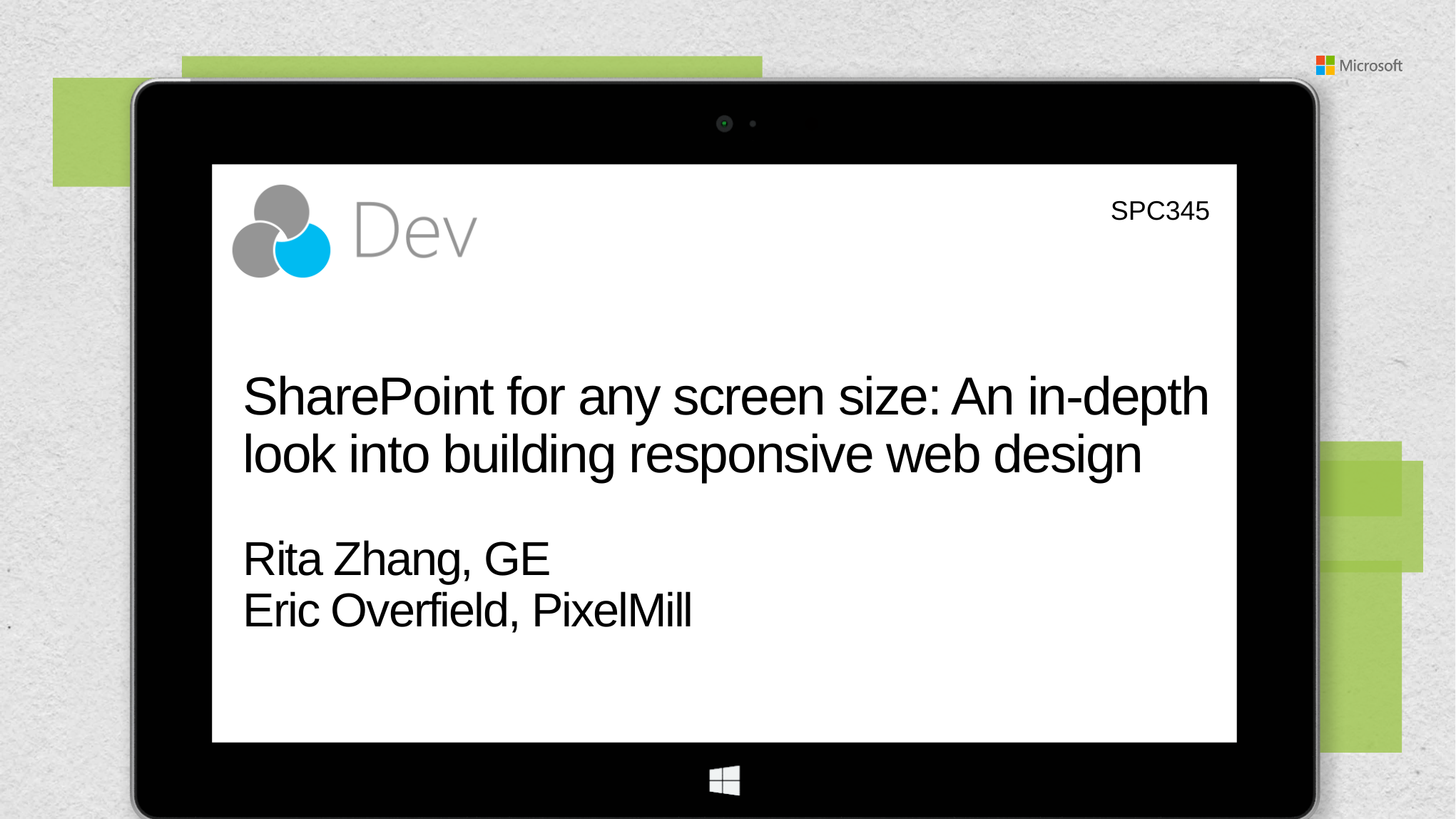

SPC345
# SharePoint for any screen size: An in-depth look into building responsive web design
Rita Zhang, GE
Eric Overfield, PixelMill